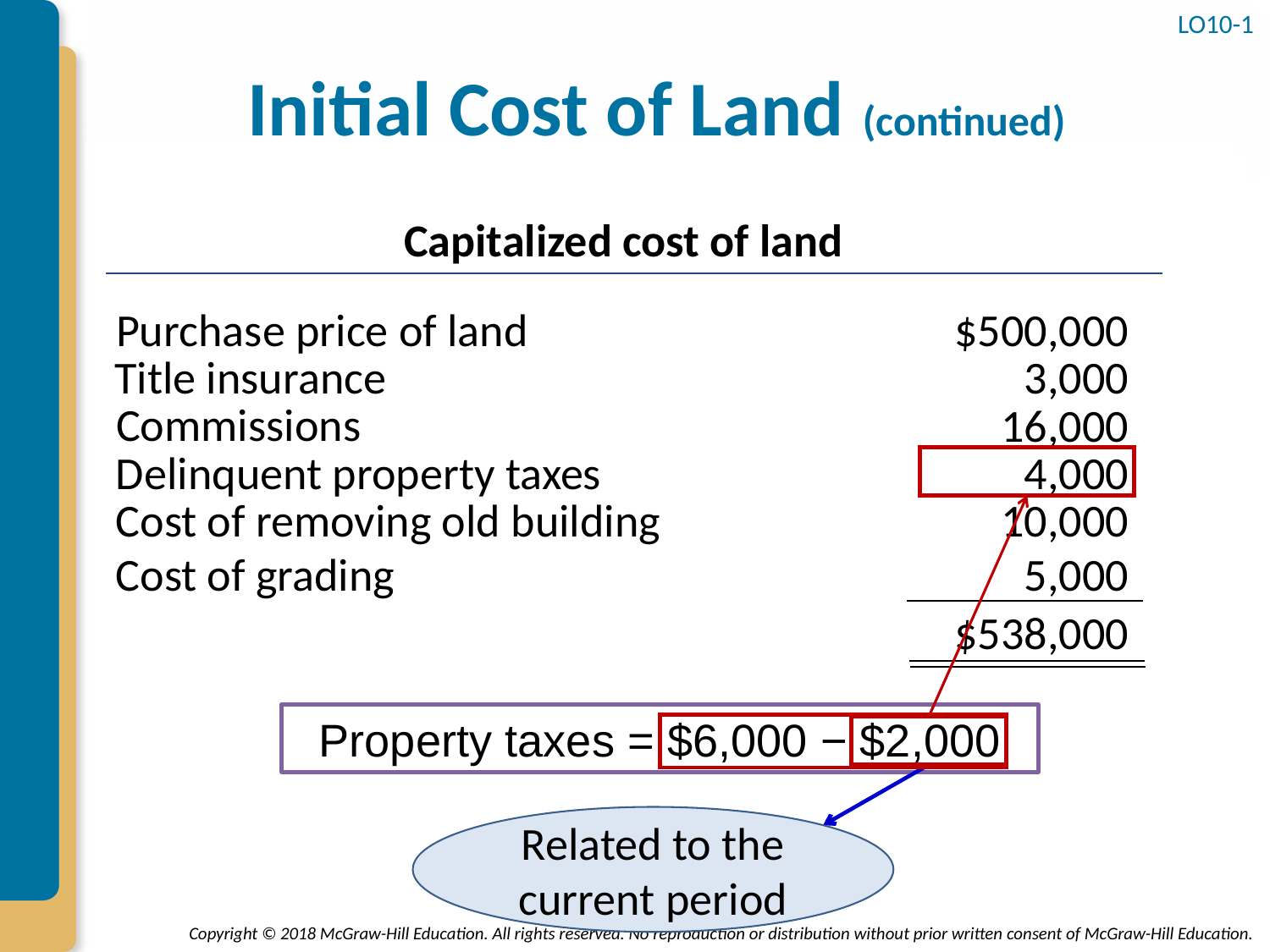

LO10-1
# Initial Cost of Land (continued)
Capitalized cost of land
Purchase price of land
$500,000
Title insurance
    3,000
Commissions
       16,000
Delinquent property taxes
    4,000

Cost of removing old building
10,000
Cost of grading
5,000
$538,000

Property taxes = $6,000 − $2,000

Related to the current period